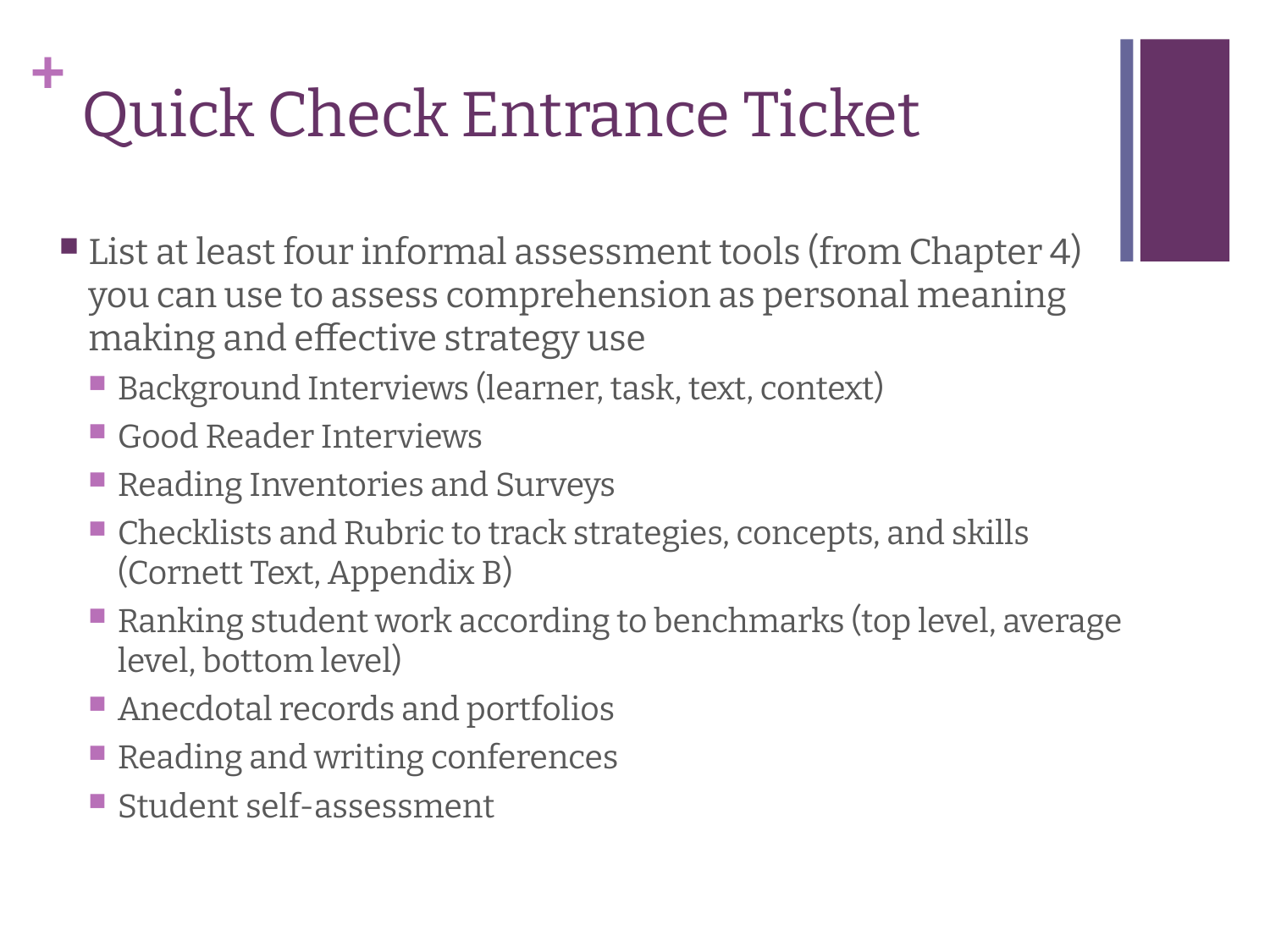

# Quick Check Entrance Ticket
List at least four informal assessment tools (from Chapter 4) you can use to assess comprehension as personal meaning making and effective strategy use
Background Interviews (learner, task, text, context)
Good Reader Interviews
Reading Inventories and Surveys
Checklists and Rubric to track strategies, concepts, and skills (Cornett Text, Appendix B)
Ranking student work according to benchmarks (top level, average level, bottom level)
Anecdotal records and portfolios
Reading and writing conferences
Student self-assessment